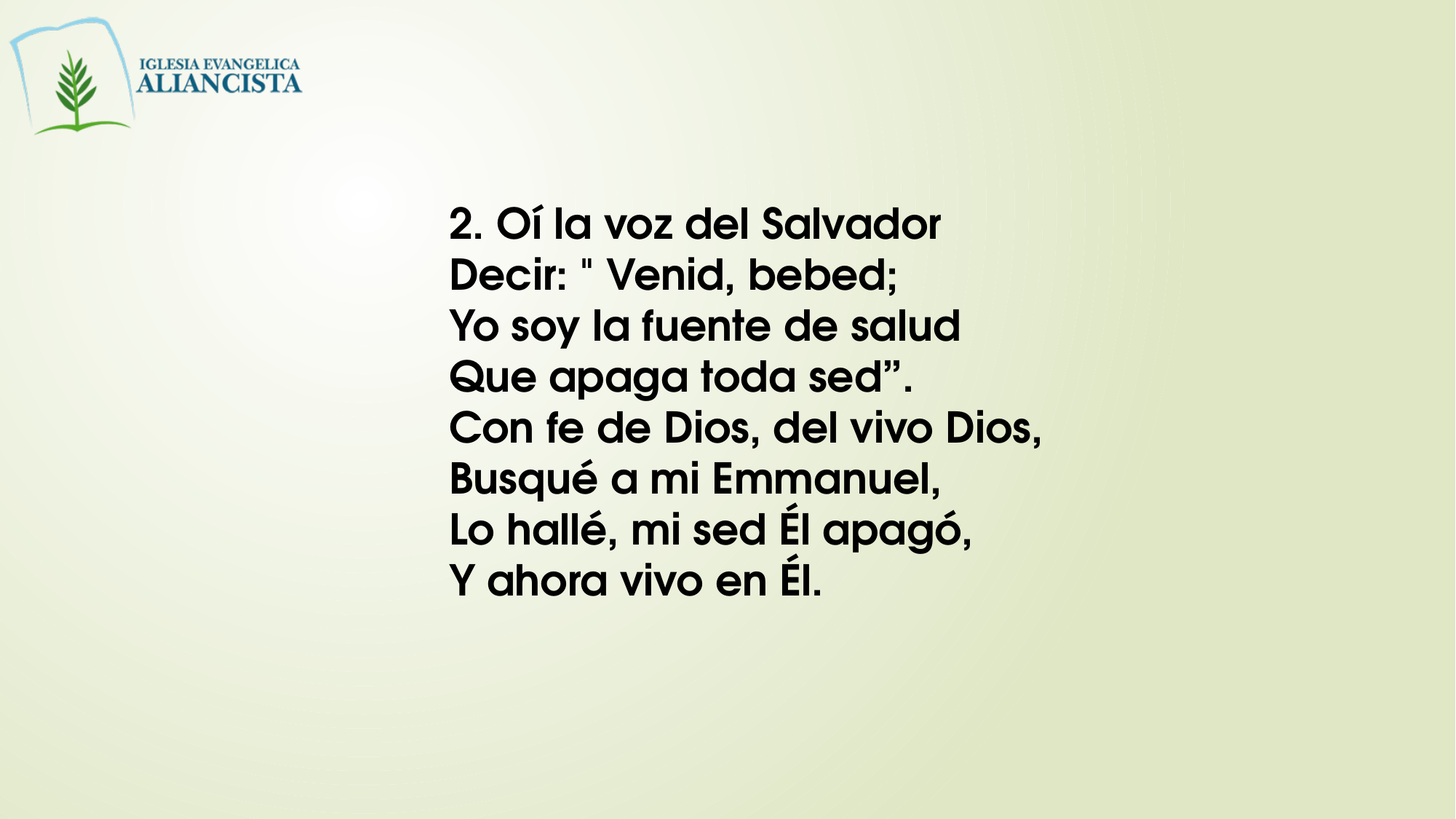

2. Oí la voz del Salvador
Decir: " Venid, bebed;
Yo soy la fuente de salud
Que apaga toda sed”.
Con fe de Dios, del vivo Dios,
Busqué a mi Emmanuel,
Lo hallé, mi sed Él apagó,
Y ahora vivo en Él.